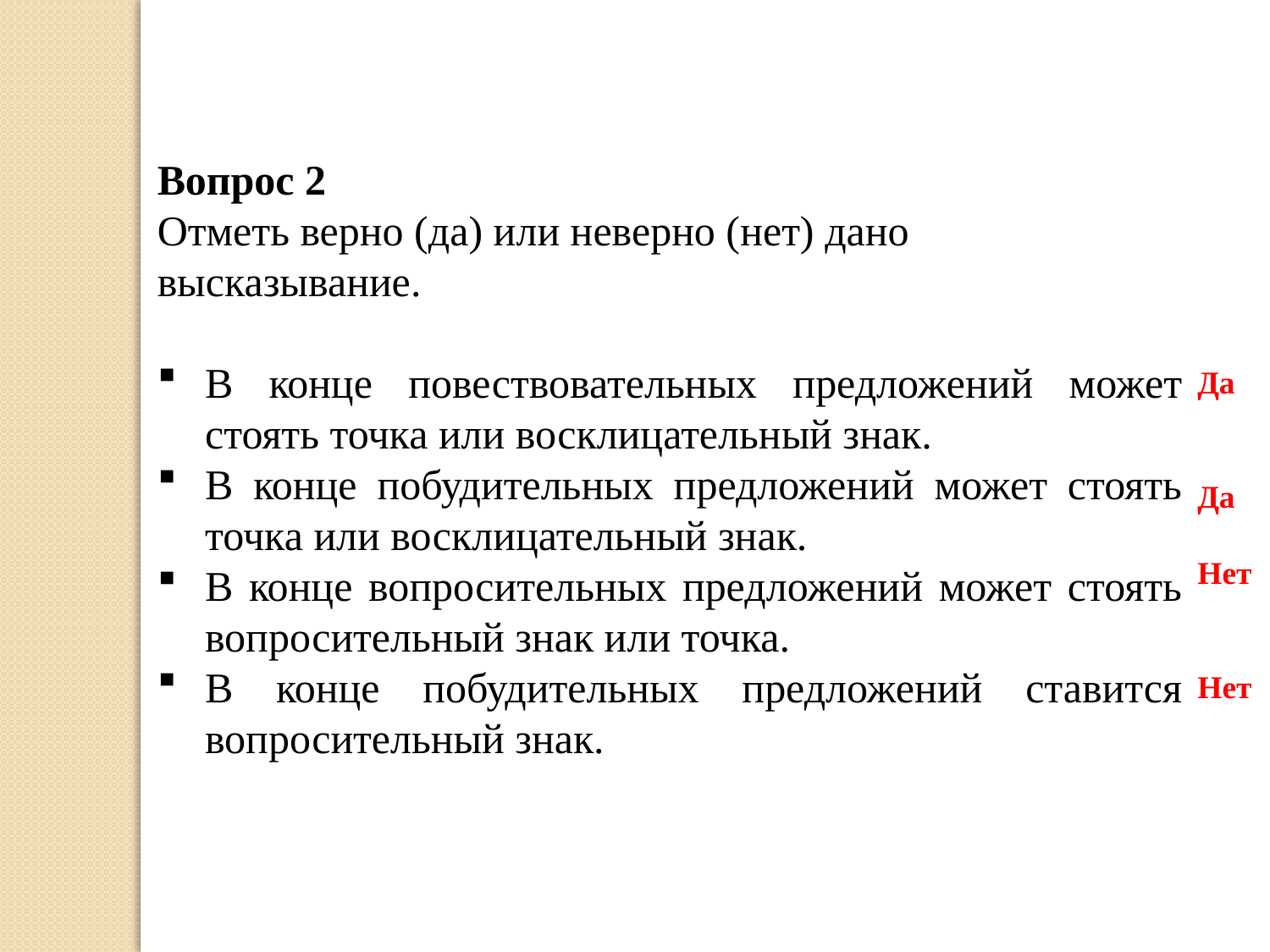

Вопрос 2
Отметь верно (да) или неверно (нет) дано высказывание.

В конце повествовательных предложений может стоять точка или восклицательный знак.
В конце побудительных предложений может стоять точка или восклицательный знак.
В конце вопросительных предложений может стоять вопросительный знак или точка.
В конце побудительных предложений ставится вопросительный знак.
Да

Да

Нет

Нет